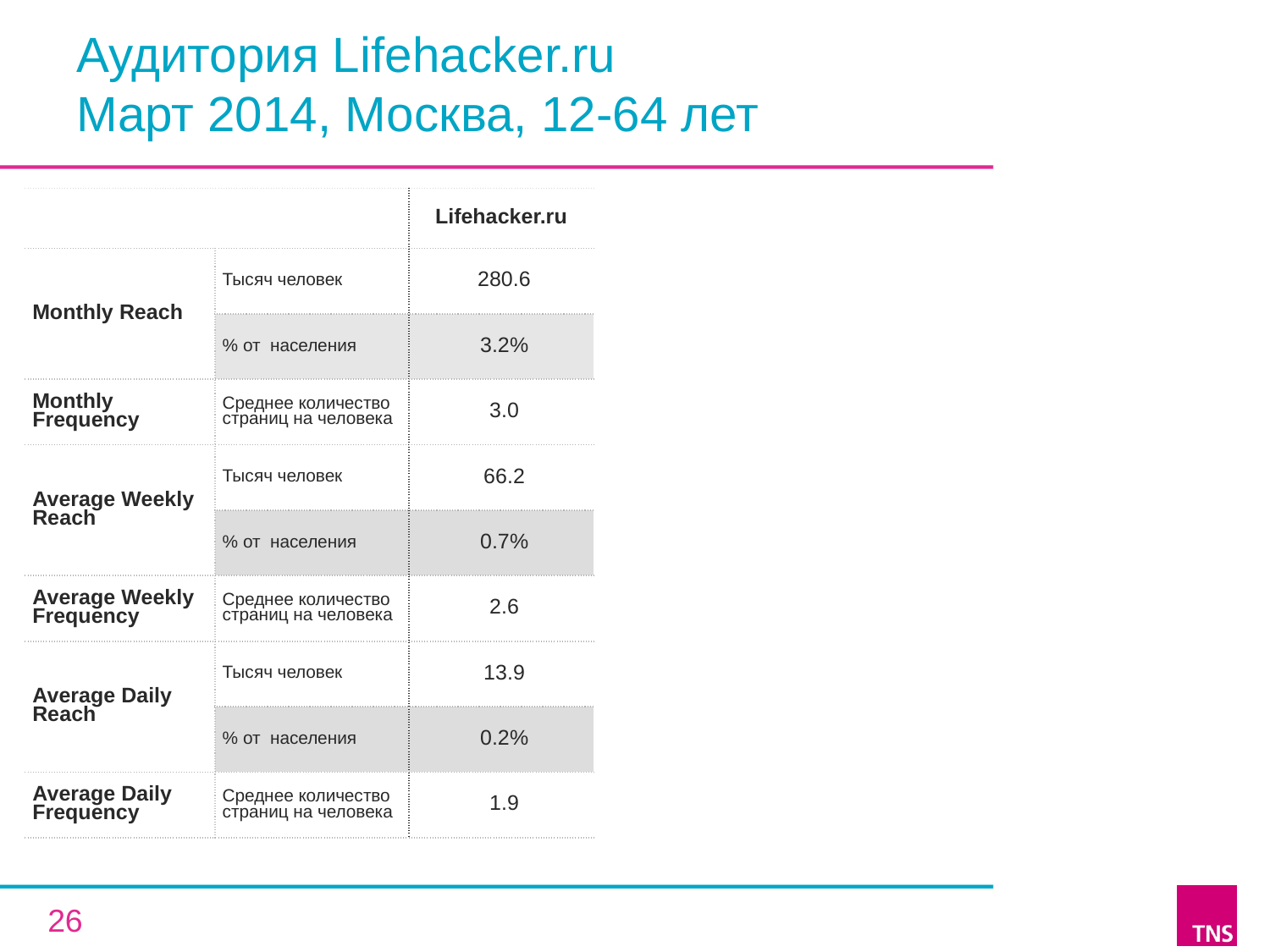

# Аудитория Lifehacker.ru Март 2014, Москва, 12-64 лет
|  |  | Lifehacker.ru |
| --- | --- | --- |
| Monthly Reach | Тысяч человек | 280.6 |
|  | % от населения | 3.2% |
| Monthly Frequency | Среднее количество страниц на человека | 3.0 |
| Average Weekly Reach | Тысяч человек | 66.2 |
|  | % от населения | 0.7% |
| Average Weekly Frequency | Среднее количество страниц на человека | 2.6 |
| Average Daily Reach | Тысяч человек | 13.9 |
|  | % от населения | 0.2% |
| Average Daily Frequency | Среднее количество страниц на человека | 1.9 |

26